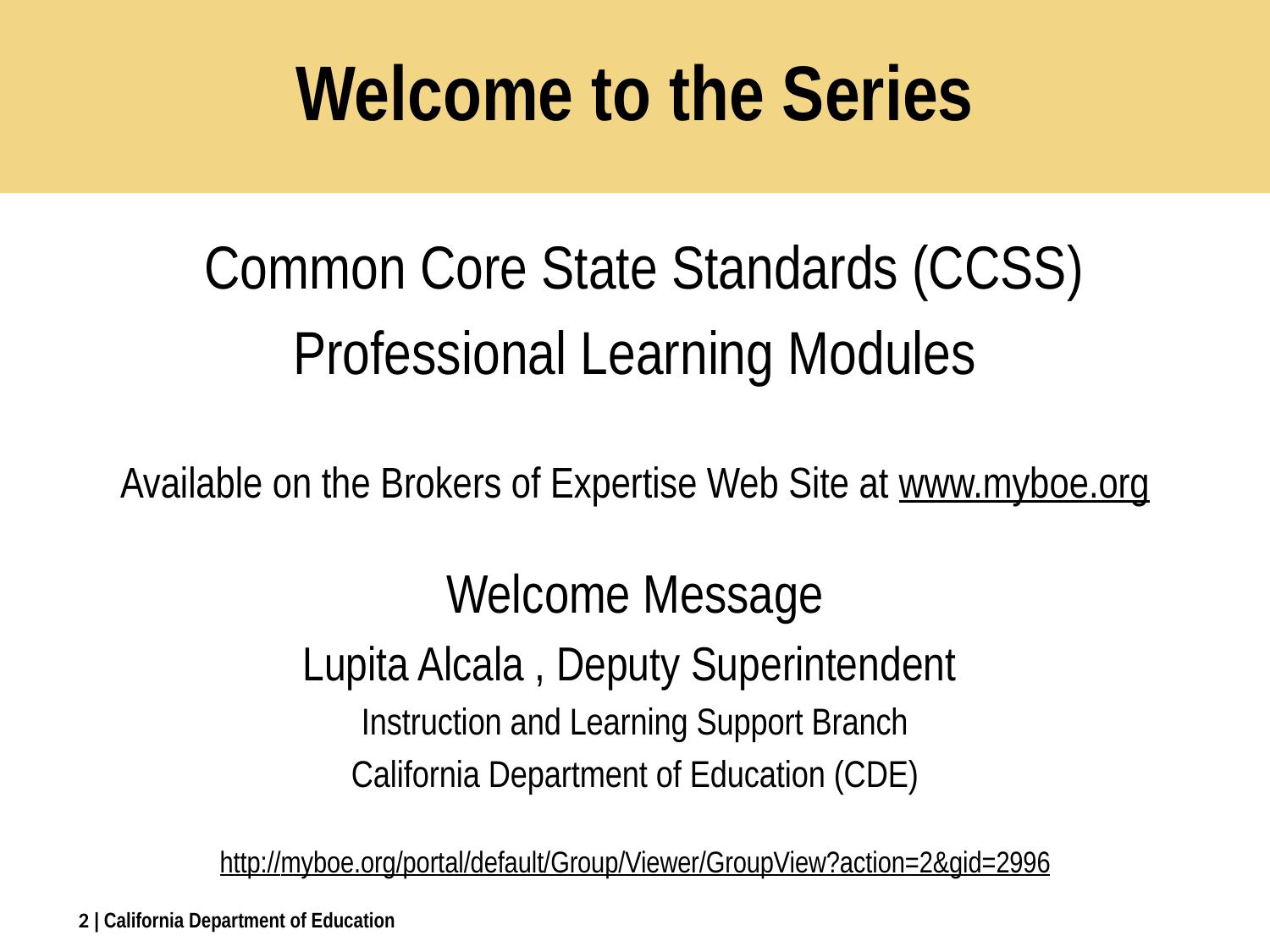

# Welcome to the Series
	Common Core State Standards (CCSS)
Professional Learning Modules

Available on the Brokers of Expertise Web Site at www.myboe.org

Welcome Message
Lupita Alcala , Deputy Superintendent
Instruction and Learning Support Branch
California Department of Education (CDE)

http://myboe.org/portal/default/Group/Viewer/GroupView?action=2&gid=2996

2
| California Department of Education